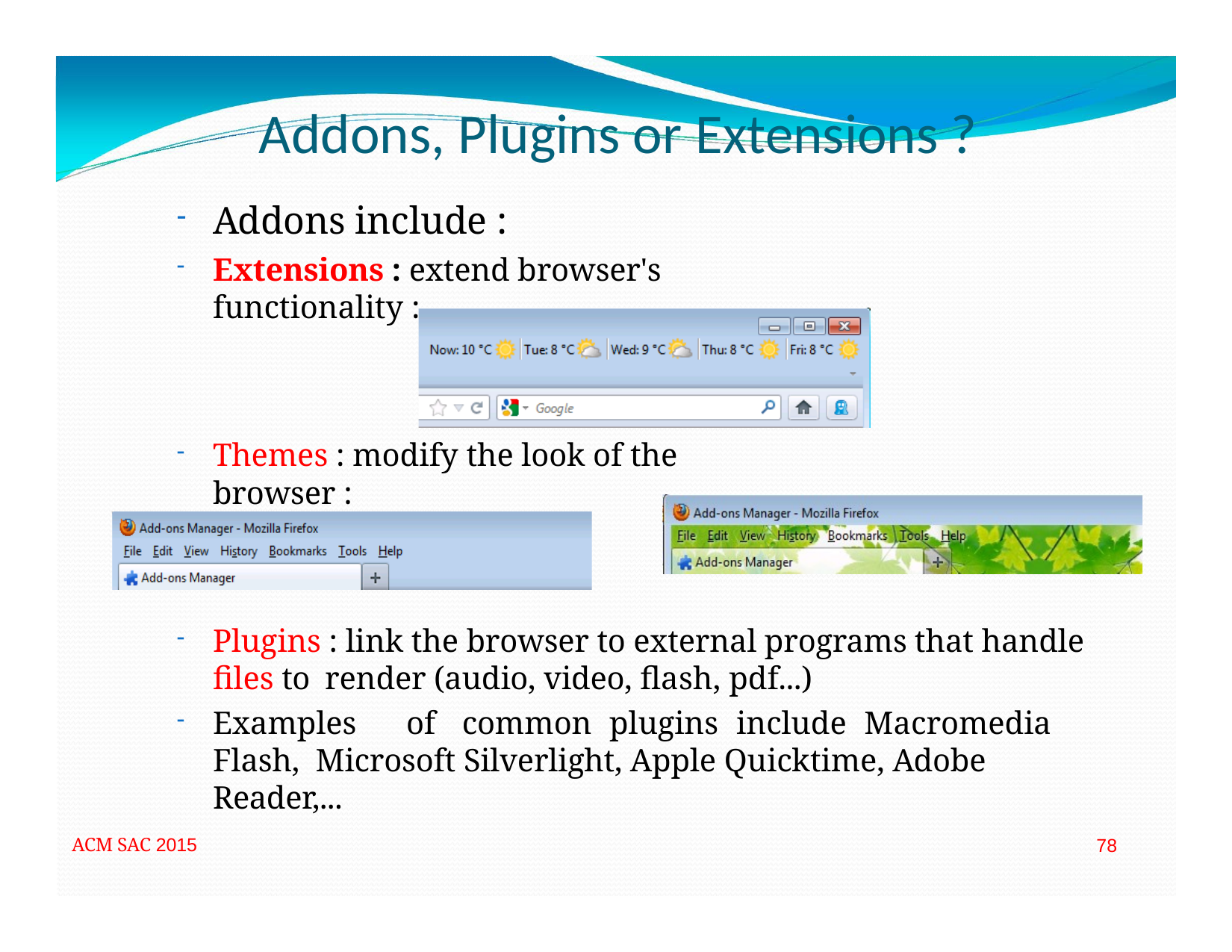

# Addons, Plugins or Extensions ?
Addons include :
Extensions : extend browser's functionality :

Themes : modify the look of the browser :

Plugins : link the browser to external programs that handle files to  render (audio, video, flash, pdf...)
Examples	of	common	plugins	include	Macromedia	Flash,  Microsoft Silverlight, Apple Quicktime, Adobe Reader,...
ACM SAC 2015
78